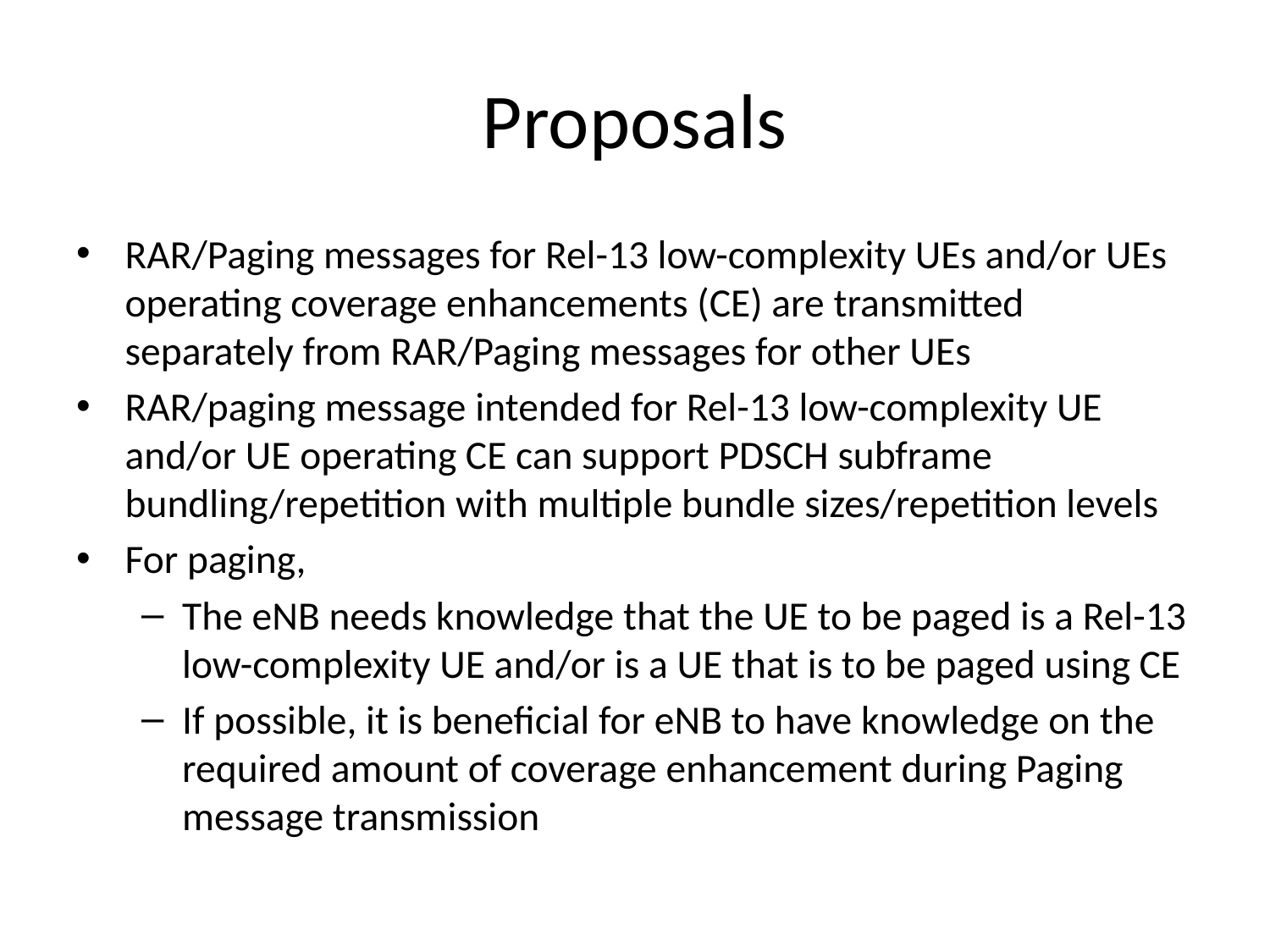

# Proposals
RAR/Paging messages for Rel-13 low-complexity UEs and/or UEs operating coverage enhancements (CE) are transmitted separately from RAR/Paging messages for other UEs
RAR/paging message intended for Rel-13 low-complexity UE and/or UE operating CE can support PDSCH subframe bundling/repetition with multiple bundle sizes/repetition levels
For paging,
The eNB needs knowledge that the UE to be paged is a Rel-13 low-complexity UE and/or is a UE that is to be paged using CE
If possible, it is beneficial for eNB to have knowledge on the required amount of coverage enhancement during Paging message transmission